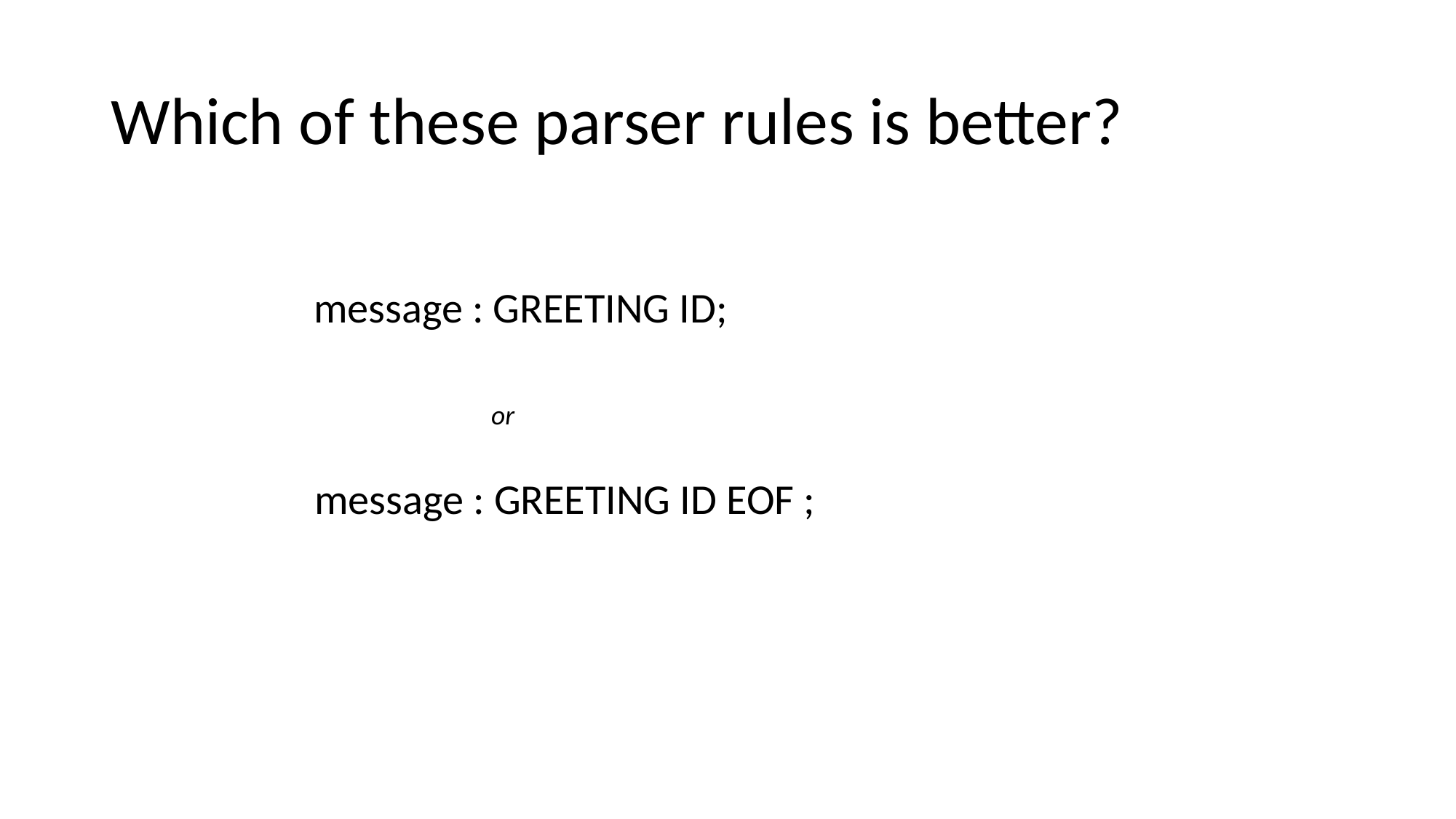

# Which of these parser rules is better?
message : GREETING ID;
or
message : GREETING ID EOF ;